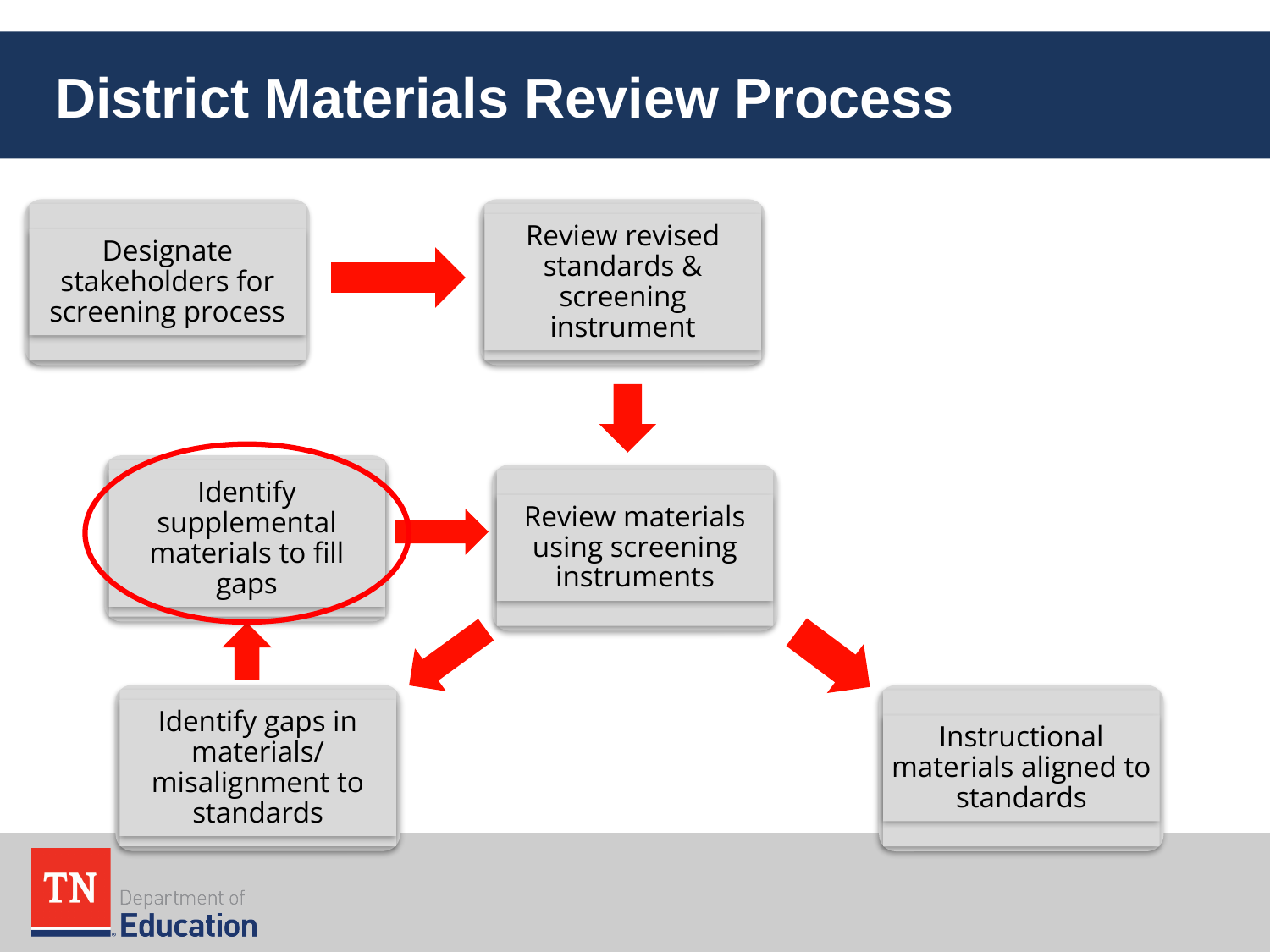

# District Materials Review Process

Designate stakeholders for screening process

Review revised standards & screening instrument

Identify supplemental materials to fill gaps

Review materials using screening instruments

Identify gaps in materials/ misalignment to standards

Instructional materials aligned to standards